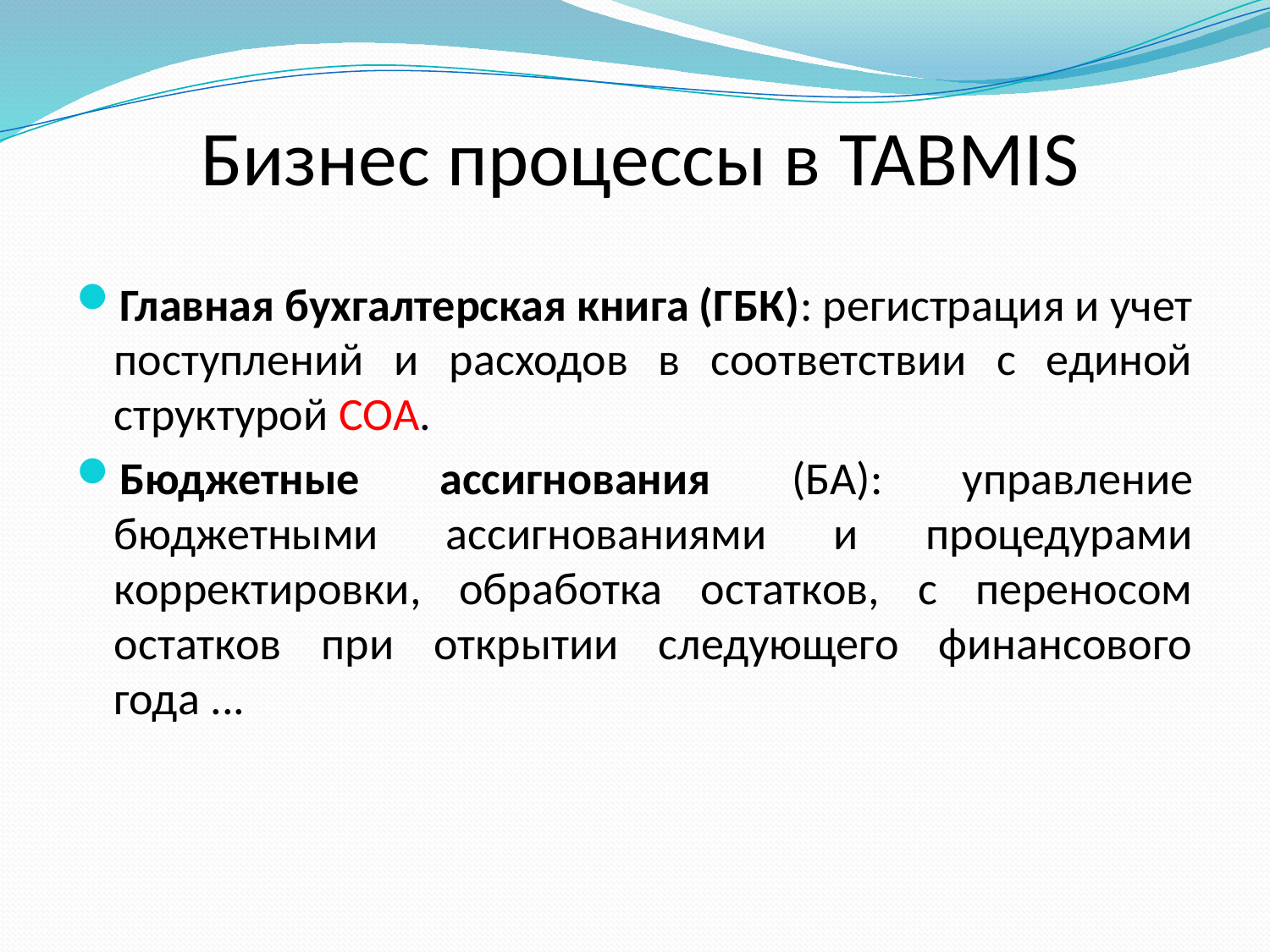

# Бизнес процессы в TABMIS
Главная бухгалтерская книга (ГБК): регистрация и учет поступлений и расходов в соответствии с единой структурой COA.
Бюджетные ассигнования (БА): управление бюджетными ассигнованиями и процедурами корректировки, обработка остатков, с переносом остатков при открытии следующего финансового года ...